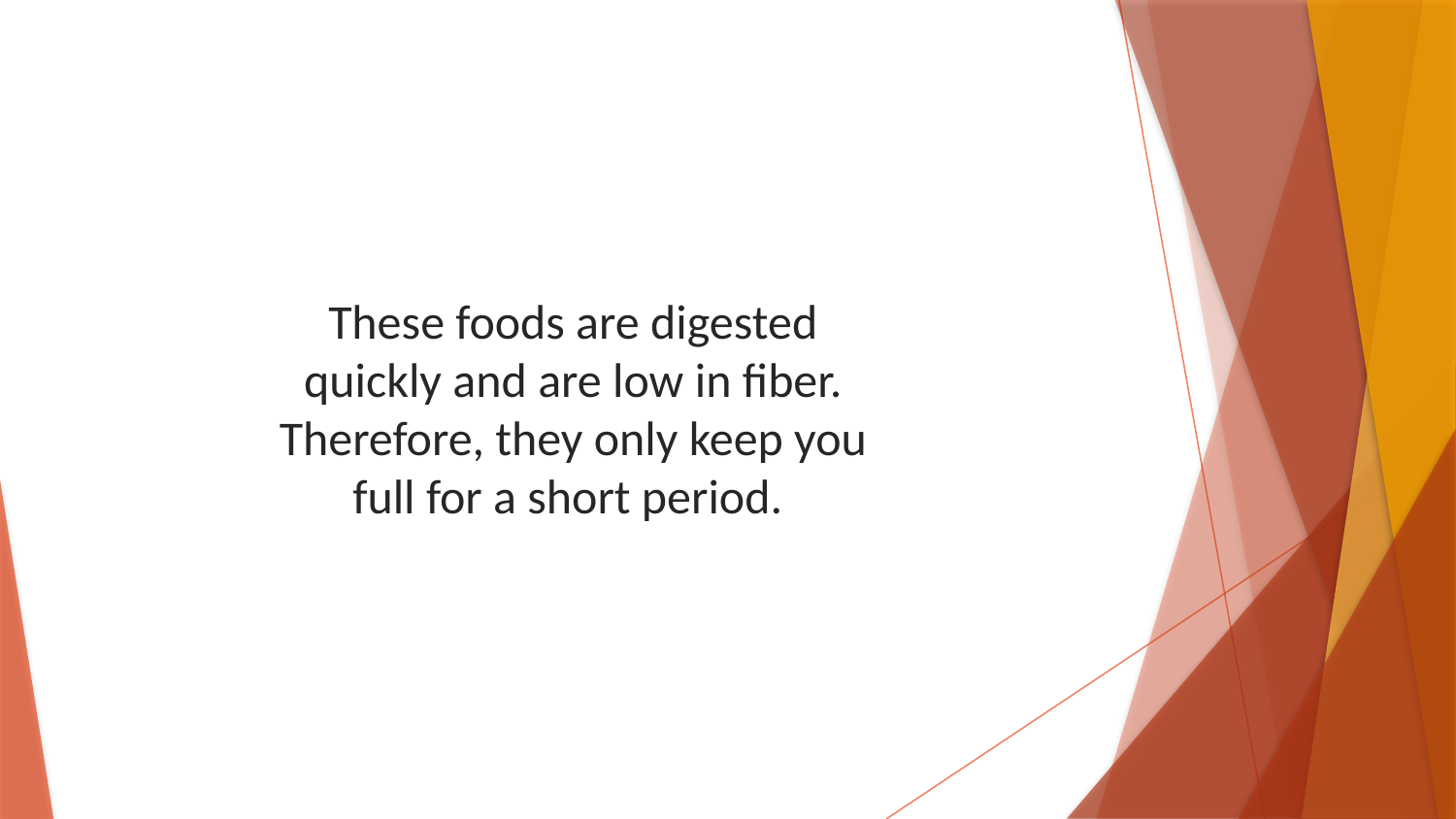

These foods are digested quickly and are low in fiber. Therefore, they only keep you full for a short period.